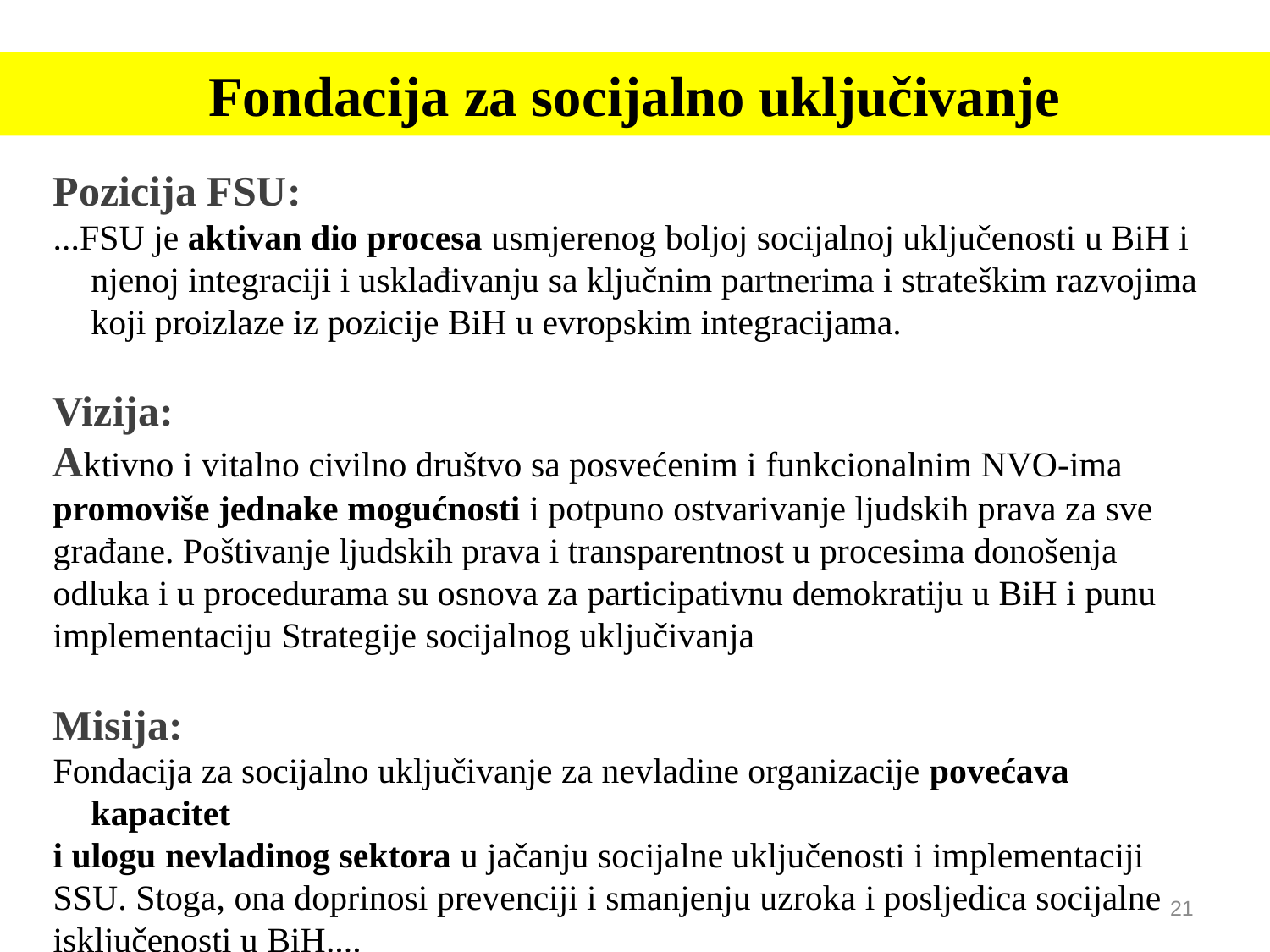

# Fondacija za socijalno uključivanje
Pozicija FSU:
...FSU je aktivan dio procesa usmjerenog boljoj socijalnoj uključenosti u BiH i njenoj integraciji i usklađivanju sa ključnim partnerima i strateškim razvojima koji proizlaze iz pozicije BiH u evropskim integracijama.

Vizija:
Aktivno i vitalno civilno društvo sa posvećenim i funkcionalnim NVO-ima
promoviše jednake mogućnosti i potpuno ostvarivanje ljudskih prava za sve
građane. Poštivanje ljudskih prava i transparentnost u procesima donošenja
odluka i u procedurama su osnova za participativnu demokratiju u BiH i punu
implementaciju Strategije socijalnog uključivanja

Misija:
Fondacija za socijalno uključivanje za nevladine organizacije povećava kapacitet
i ulogu nevladinog sektora u jačanju socijalne uključenosti i implementaciji
SSU. Stoga, ona doprinosi prevenciji i smanjenju uzroka i posljedica socijalne
isključenosti u BiH....

21